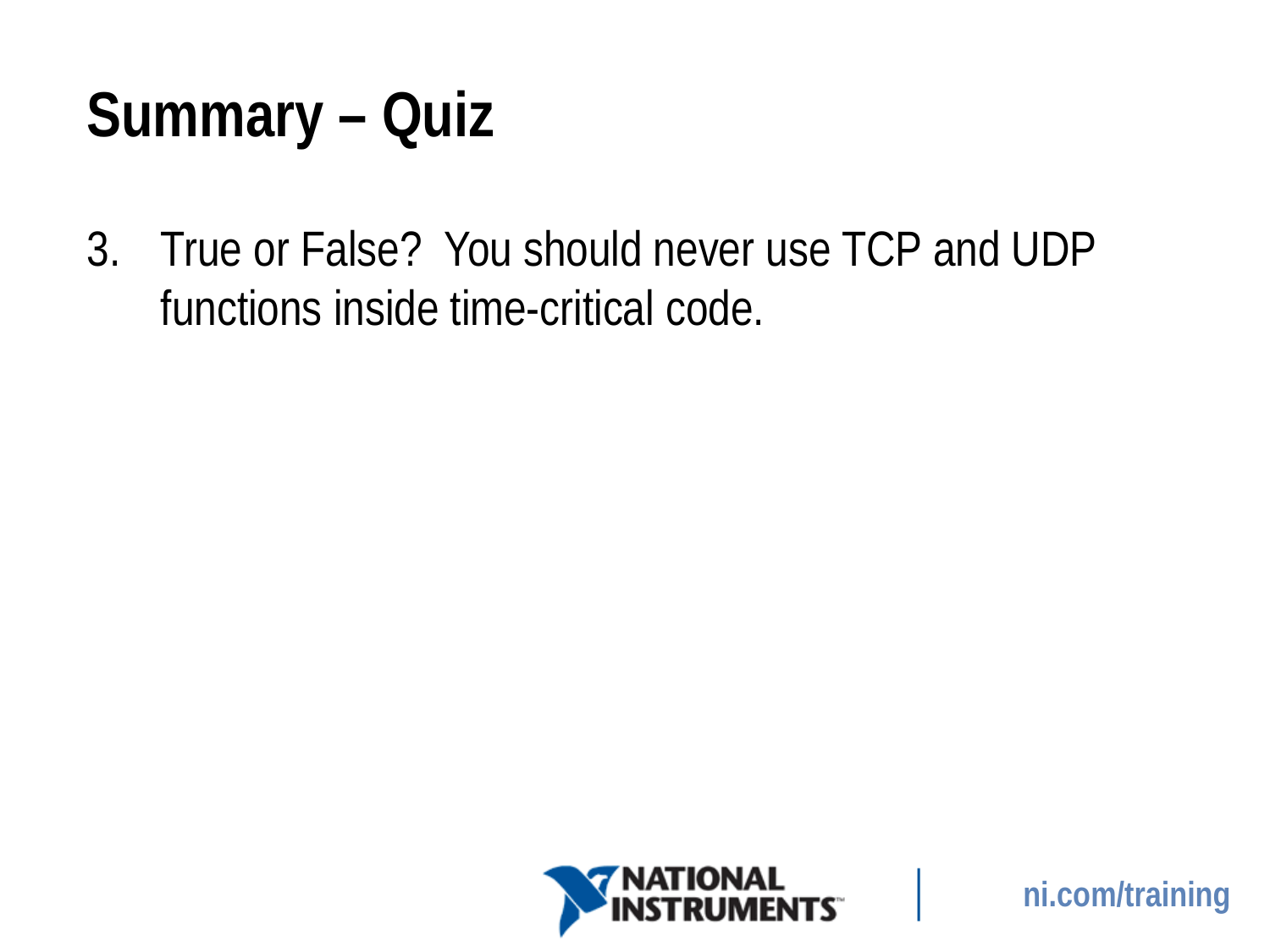

# Summary – Quiz
True or False?  You should never use TCP and UDP functions inside time-critical code.